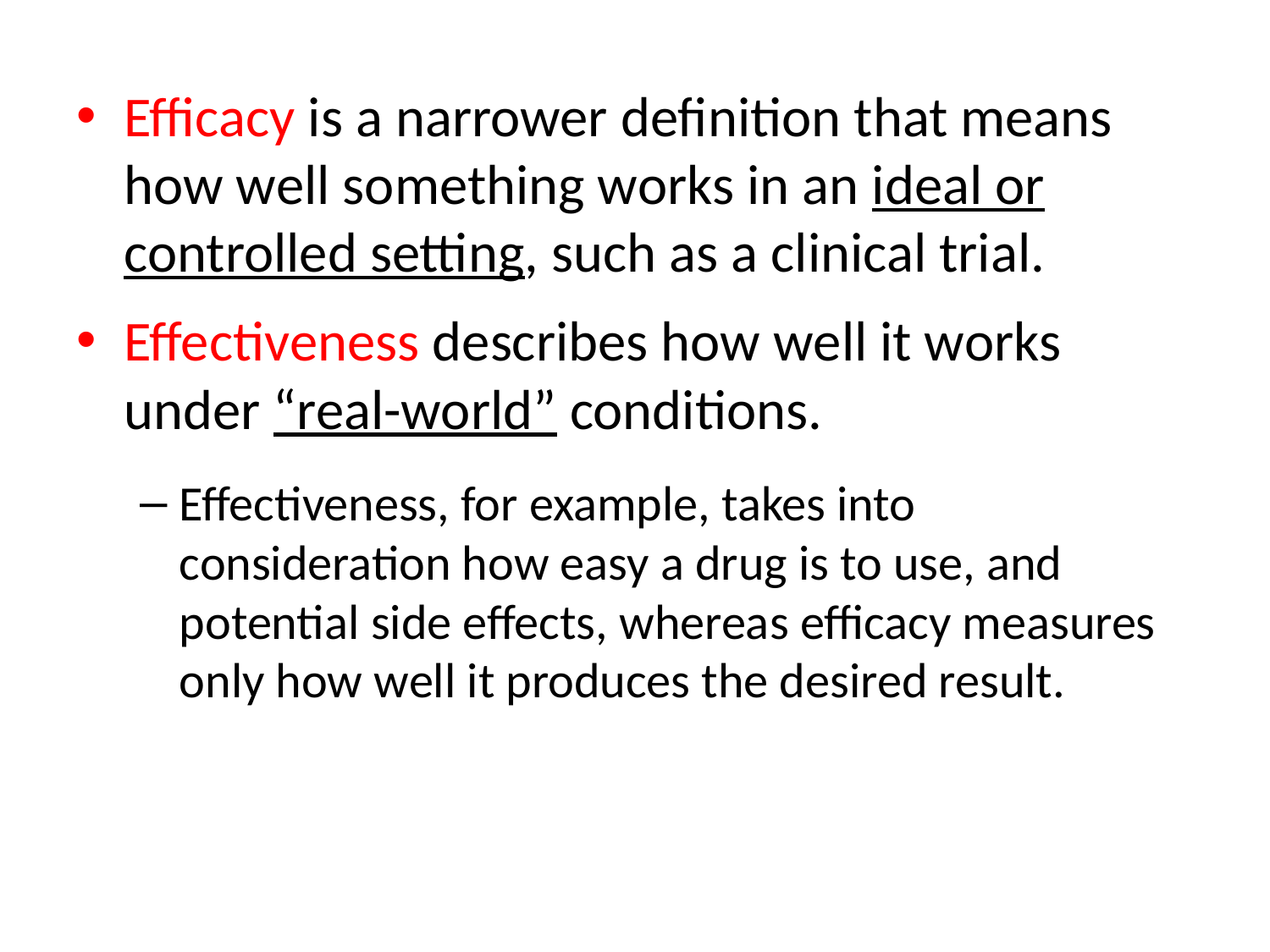

Efficacy is a narrower definition that means how well something works in an ideal or controlled setting, such as a clinical trial.
Effectiveness describes how well it works under “real-world” conditions.
Effectiveness, for example, takes into consideration how easy a drug is to use, and potential side effects, whereas efficacy measures only how well it produces the desired result.